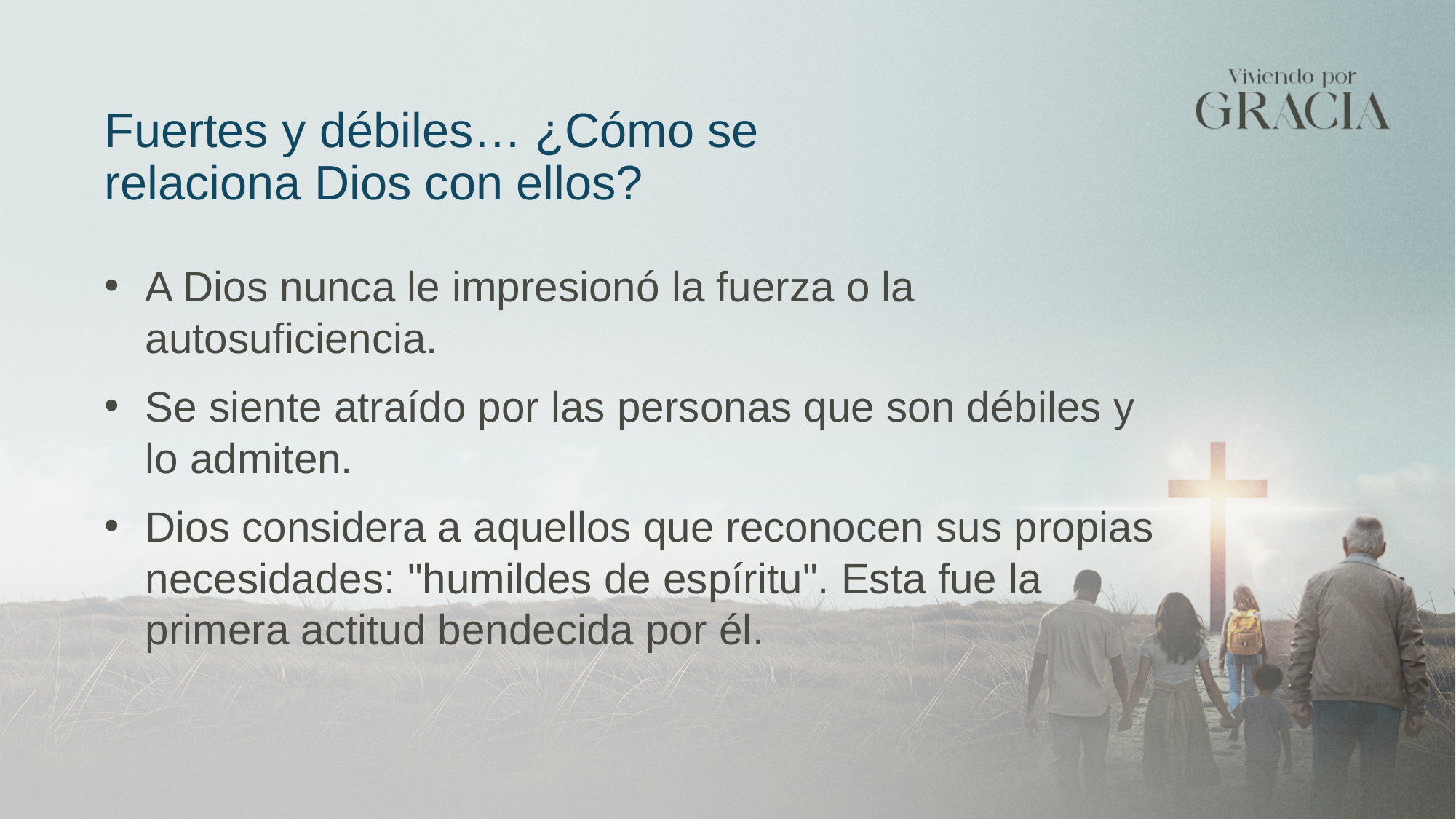

Fuertes y débiles… ¿Cómo se relaciona Dios con ellos?
A Dios nunca le impresionó la fuerza o la autosuficiencia.
Se siente atraído por las personas que son débiles y lo admiten.
Dios considera a aquellos que reconocen sus propias necesidades: "humildes de espíritu". Esta fue la primera actitud bendecida por él.